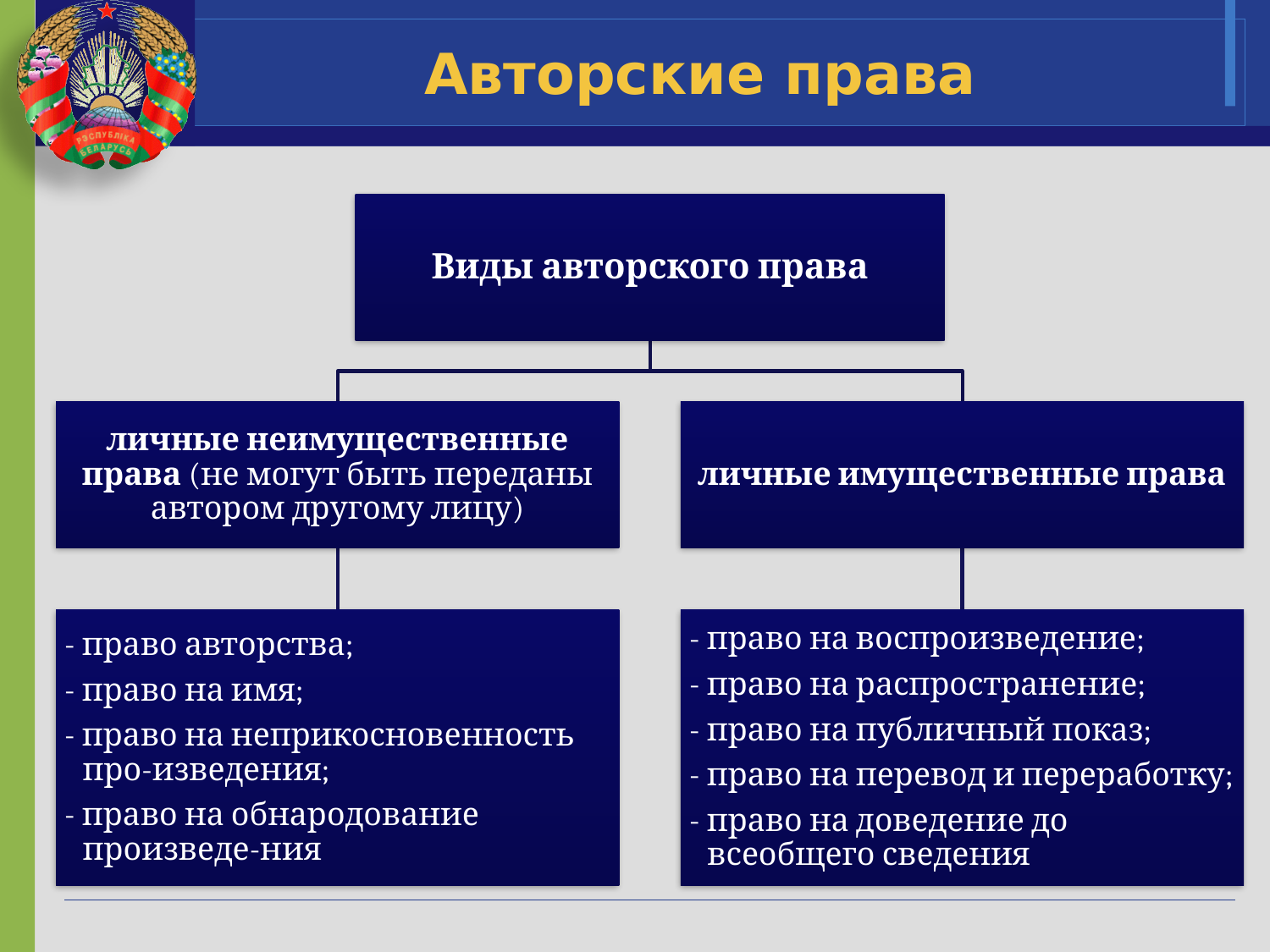

# Авторские права
Виды авторского права
личные неимущественные права (не могут быть переданы автором другому лицу)
 - право авторства;
 - право на имя;
 - право на неприкосновенность про-изведения;
 - право на обнародование произведе-ния
личные имущественные права
 - право на воспроизведение;
 - право на распространение;
 - право на публичный показ;
 - право на перевод и переработку;
 - право на доведение до всеобщего сведения